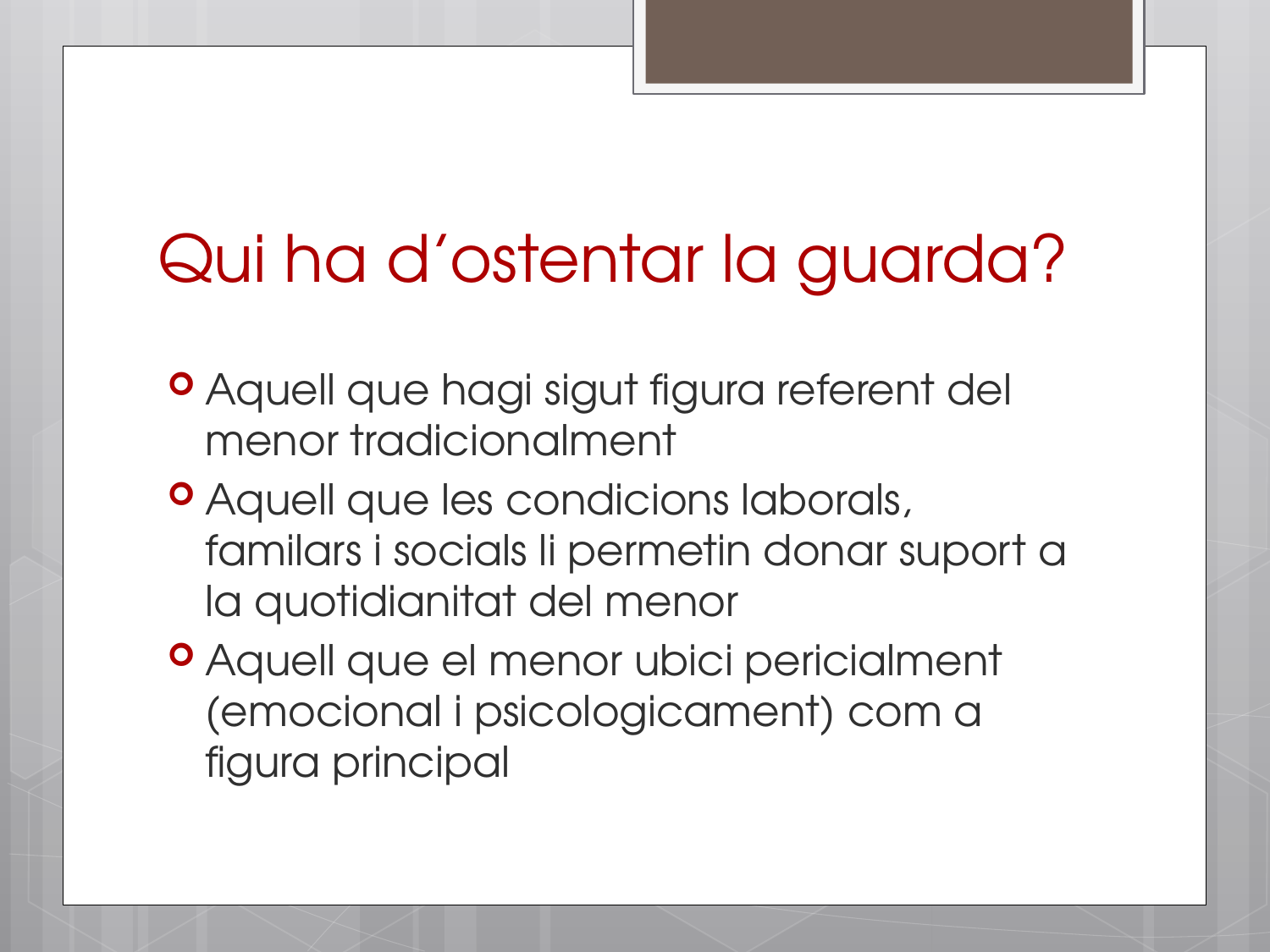

# Qui ha d’ostentar la guarda?
Aquell que hagi sigut figura referent del menor tradicionalment
Aquell que les condicions laborals, familars i socials li permetin donar suport a la quotidianitat del menor
Aquell que el menor ubici pericialment (emocional i psicologicament) com a figura principal